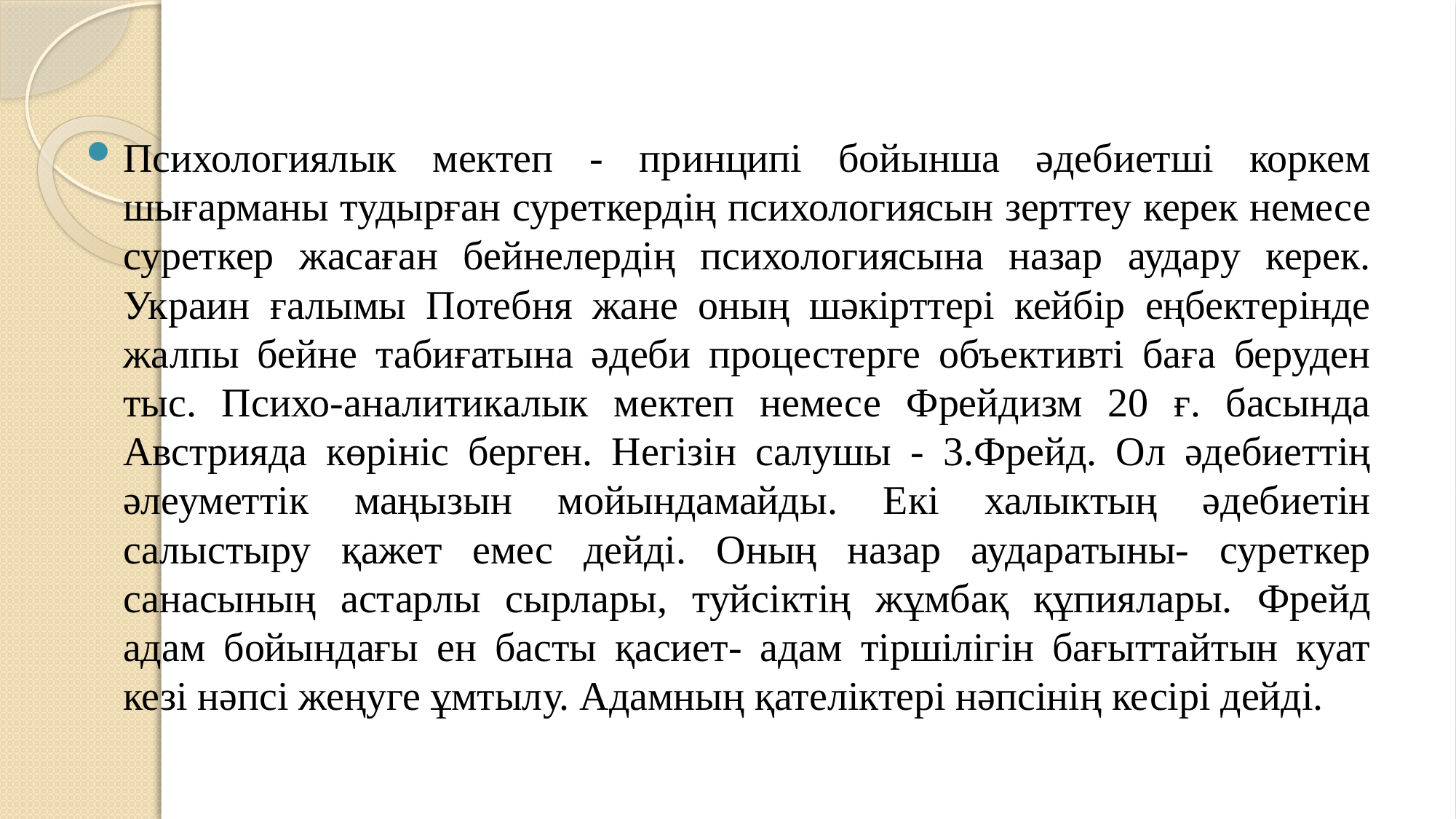

Психологиялык мектеп - принципі бойынша әдебиетші коркем шығарманы тудырған суреткердің психологиясын зерттеу керек немесе суреткер жасаған бейнелердің психологиясына назар аудару керек. Украин ғалымы Потебня жане оның шәкірттері кейбір еңбектерінде жалпы бейне табиғатына әдеби процестерге объективті баға беруден тыс. Психо-аналитикалык мектеп немесе Фрейдизм 20 ғ. басында Австрияда көрініс берген. Негізін салушы - 3.Фрейд. Ол әдебиеттің әлеуметтік маңызын мойындамайды. Екі халыктың әдебиетін салыстыру қажет емес дейді. Оның назар аударатыны- суреткер санасының астарлы сырлары, туйсіктің жұмбақ құпиялары. Фрейд адам бойындағы ен басты қасиет- адам тіршілігін бағыттайтын куат кезі нәпсі жеңуге ұмтылу. Адамның қателіктері нәпсінің кесірі дейді.